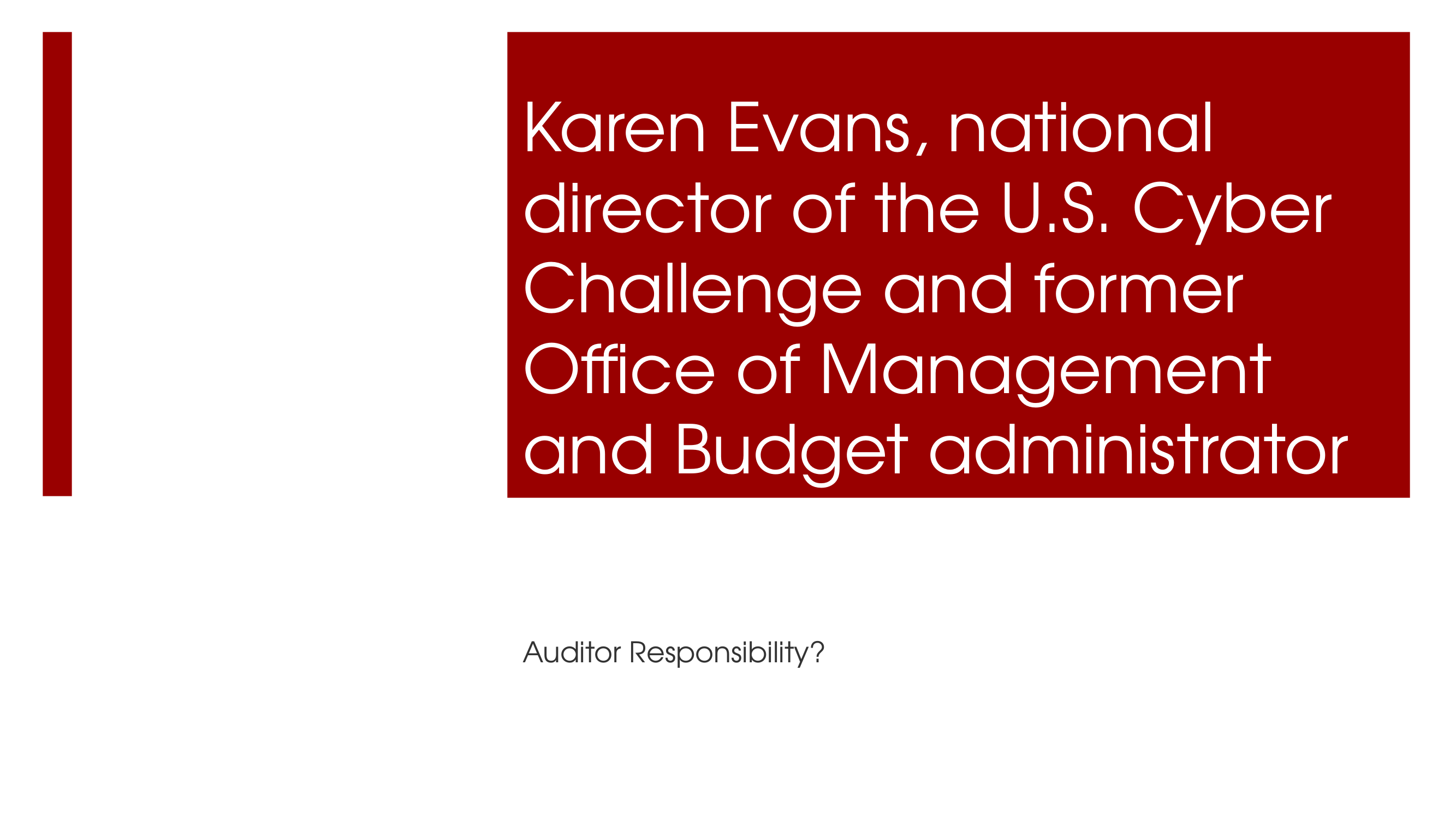

# Karen Evans, national director of the U.S. Cyber Challenge and former Office of Management and Budget administrator
Auditor Responsibility?